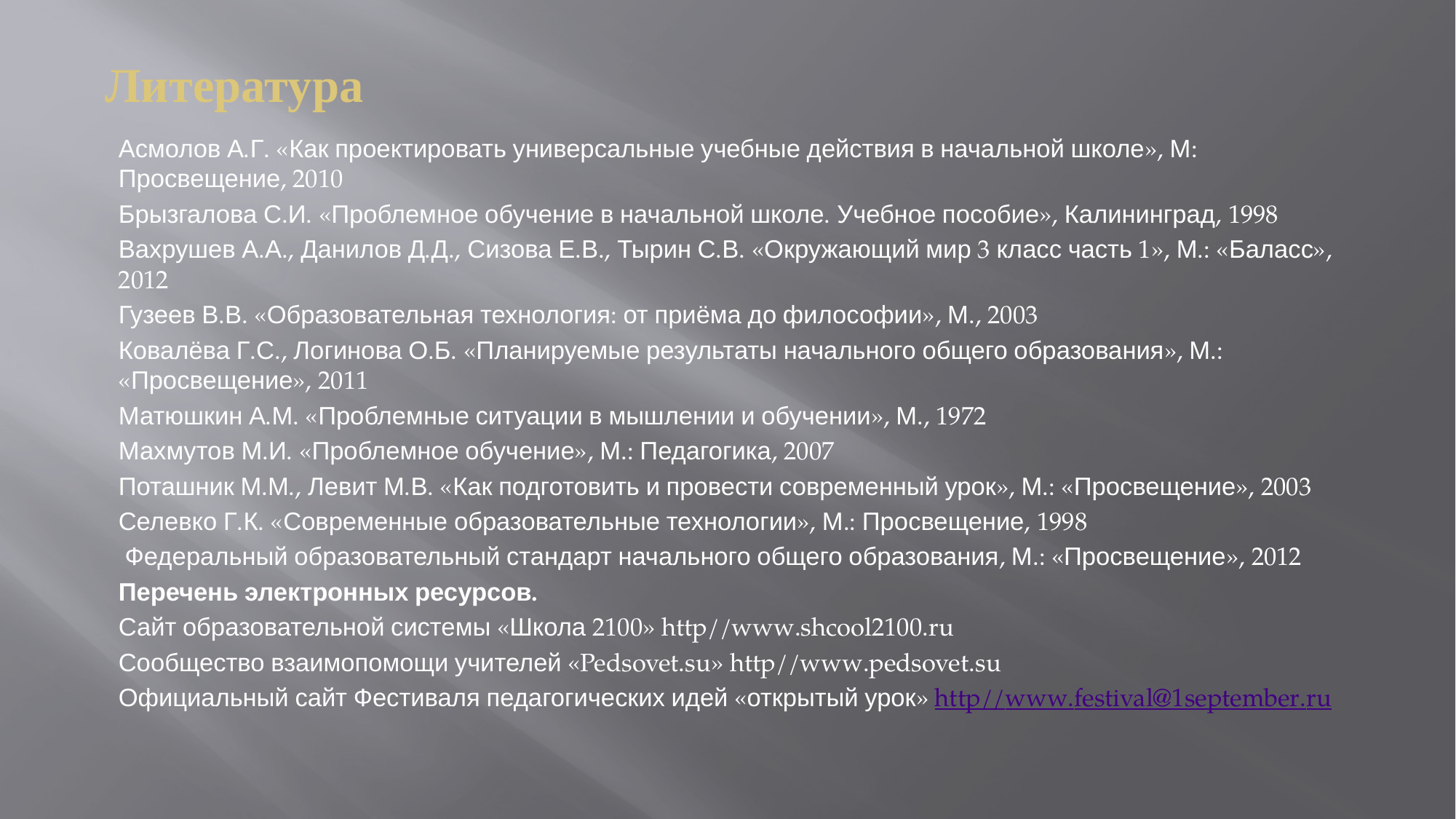

# Литература
Асмолов А.Г. «Как проектировать универсальные учебные действия в начальной школе», М: Просвещение, 2010
Брызгалова С.И. «Проблемное обучение в начальной школе. Учебное пособие», Калининград, 1998
Вахрушев А.А., Данилов Д.Д., Сизова Е.В., Тырин С.В. «Окружающий мир 3 класс часть 1», М.: «Баласс», 2012
Гузеев В.В. «Образовательная технология: от приёма до философии», М., 2003
Ковалёва Г.С., Логинова О.Б. «Планируемые результаты начального общего образования», М.: «Просвещение», 2011
Матюшкин А.М. «Проблемные ситуации в мышлении и обучении», М., 1972
Махмутов М.И. «Проблемное обучение», М.: Педагогика, 2007
Поташник М.М., Левит М.В. «Как подготовить и провести современный урок», М.: «Просвещение», 2003
Селевко Г.К. «Современные образовательные технологии», М.: Просвещение, 1998
 Федеральный образовательный стандарт начального общего образования, М.: «Просвещение», 2012
Перечень электронных ресурсов.
Сайт образовательной системы «Школа 2100» http//www.shcool2100.ru
Сообщество взаимопомощи учителей «Pedsovet.su» http//www.pedsovet.su
Официальный сайт Фестиваля педагогических идей «открытый урок» http//www.festival@1september.ru